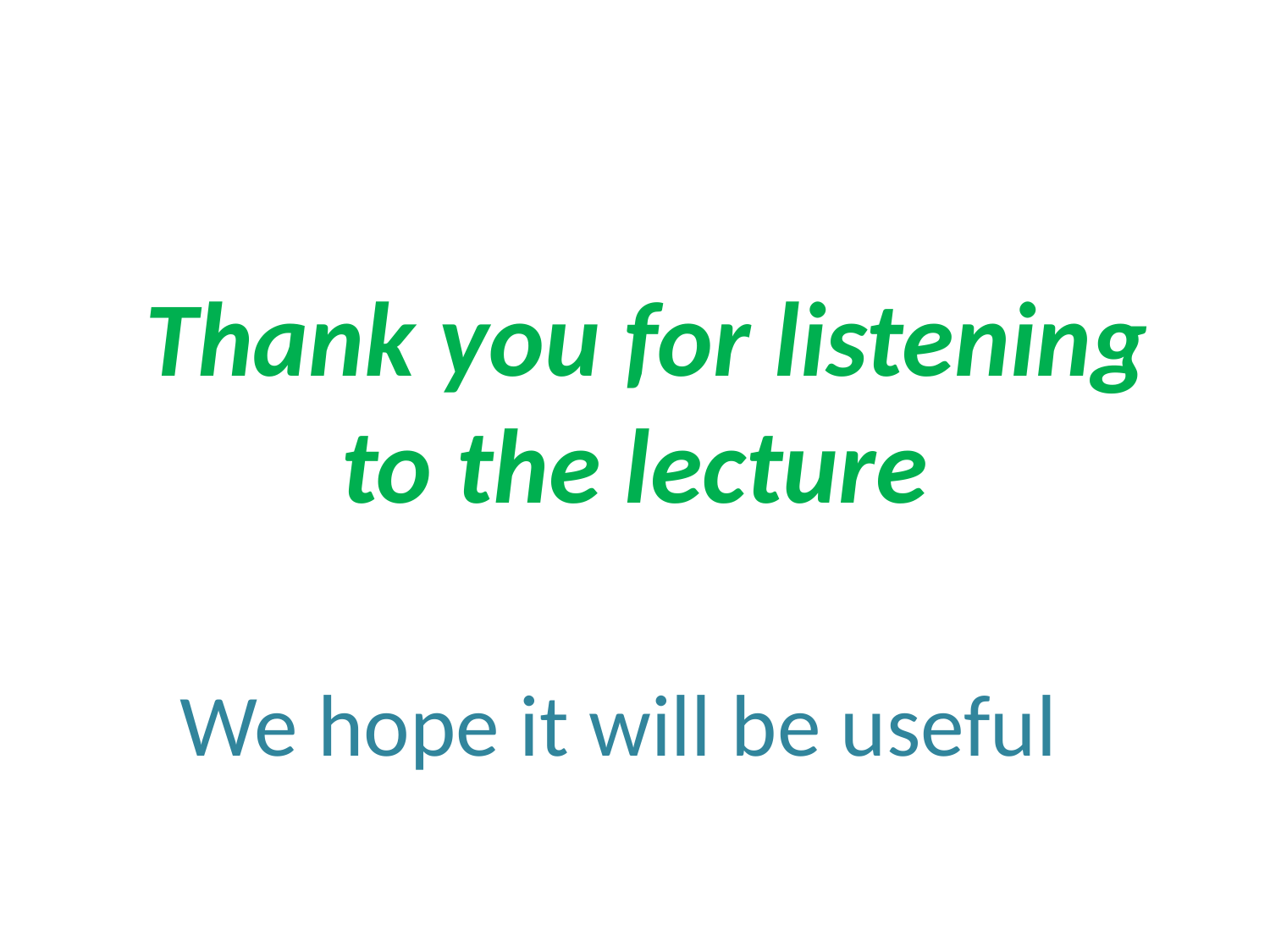

# Thank you for listening to the lecture

We hope it will be useful